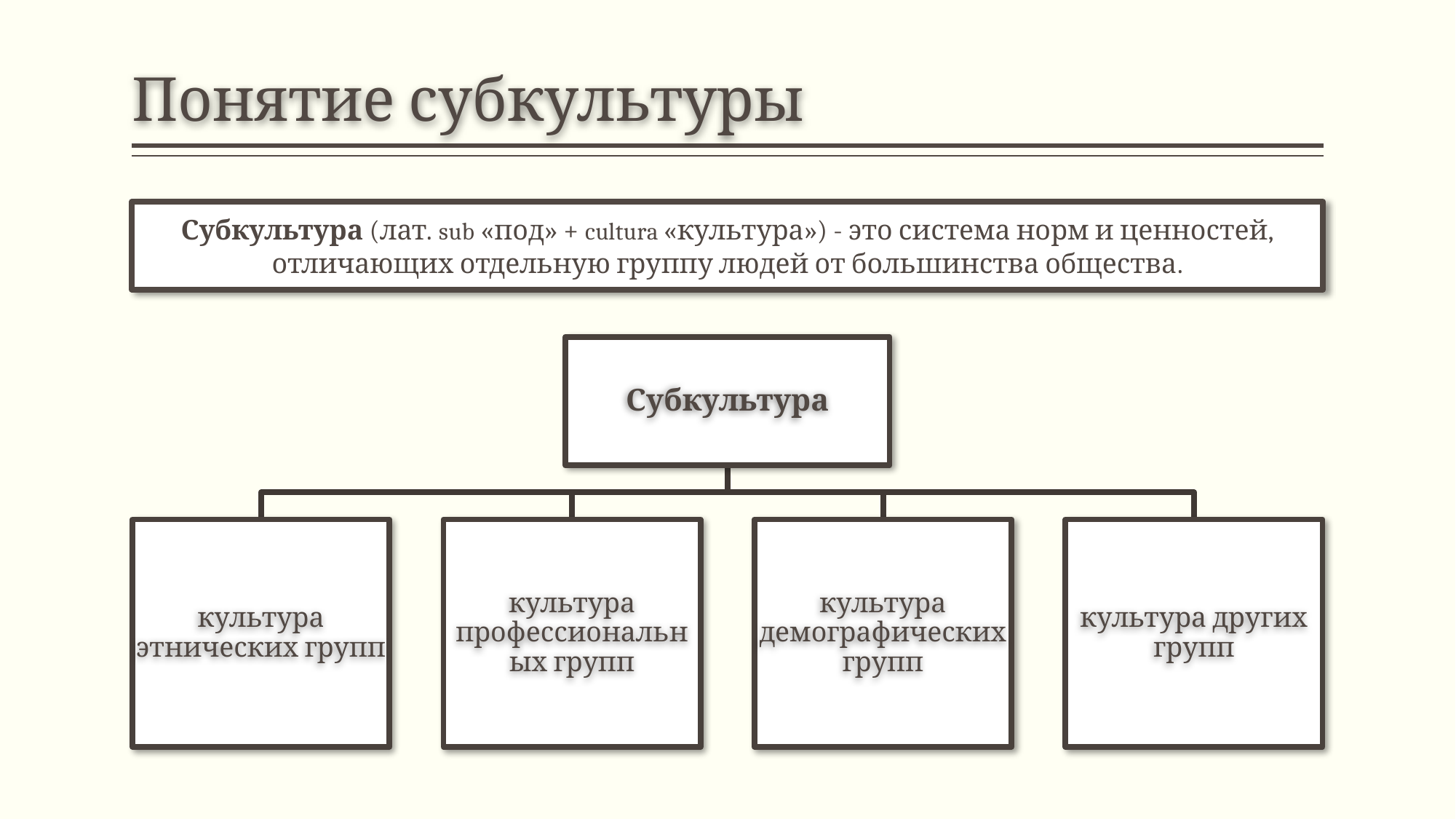

# Понятие субкультуры
Субкультура (лат. sub «под» + cultura «культура») - это система норм и ценностей, отличающих отдельную группу людей от большинства общества.

Субкультура

культура этнических групп

культура профессиональных групп

культура демографических групп

культура других групп